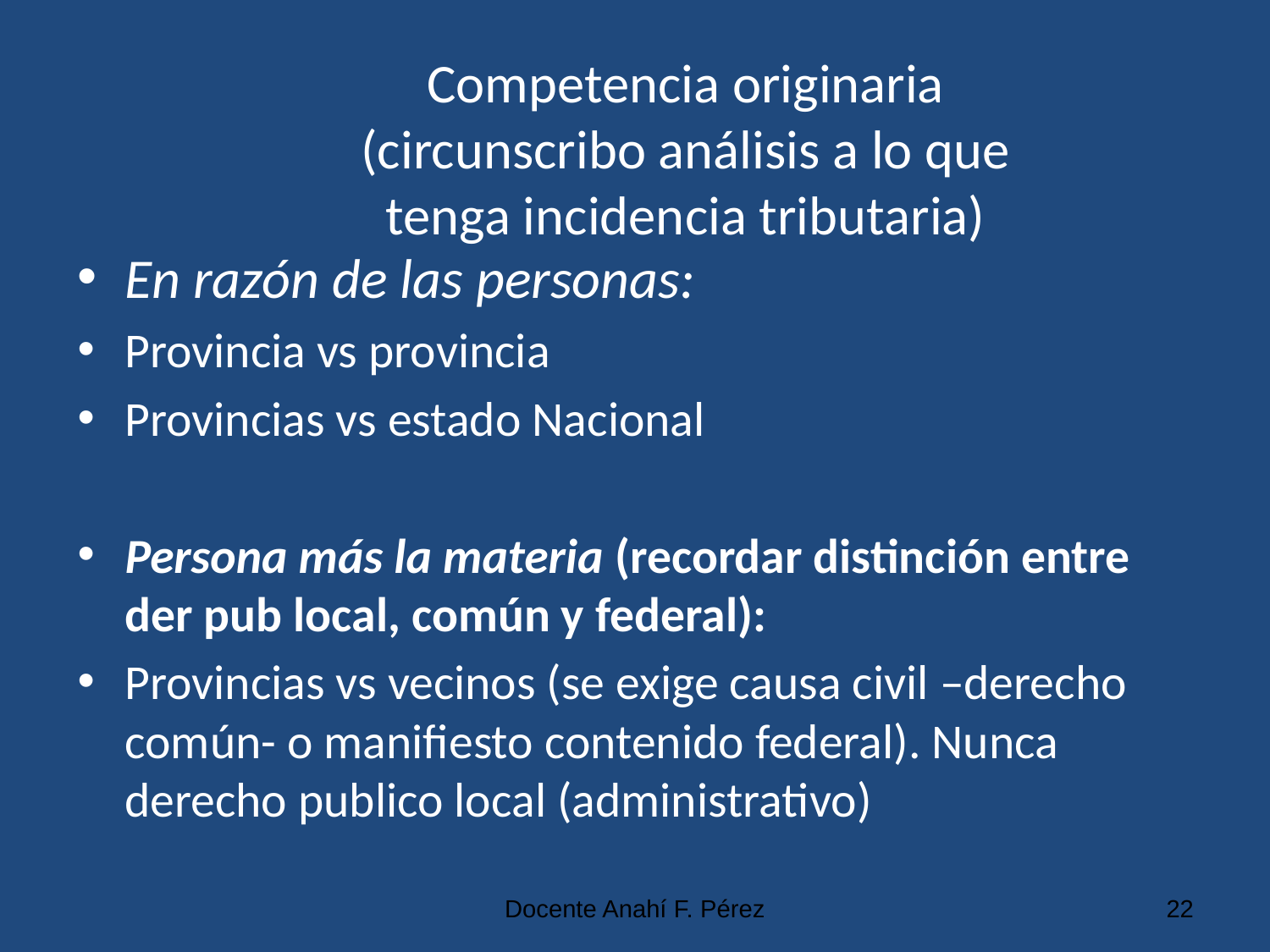

# Competencia originaria (circunscribo análisis a lo que tenga incidencia tributaria)
En razón de las personas:
Provincia vs provincia
Provincias vs estado Nacional

Persona más la materia (recordar distinción entre der pub local, común y federal):
Provincias vs vecinos (se exige causa civil –derecho común- o manifiesto contenido federal). Nunca derecho publico local (administrativo)
Docente Anahí F. Pérez
22